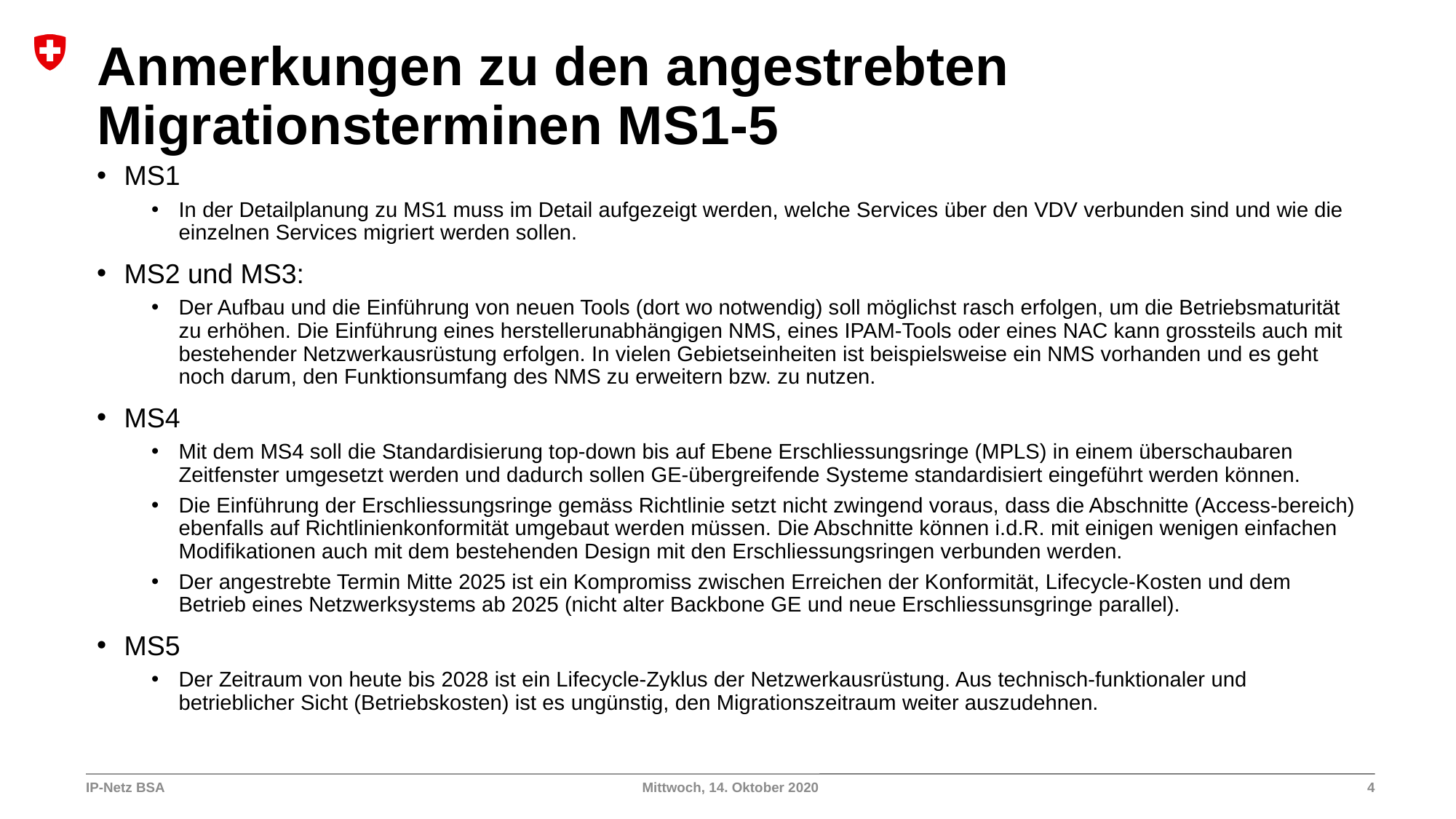

# Anmerkungen zu den angestrebten Migrationsterminen MS1-5
MS1
In der Detailplanung zu MS1 muss im Detail aufgezeigt werden, welche Services über den VDV verbunden sind und wie die einzelnen Services migriert werden sollen.
MS2 und MS3:
Der Aufbau und die Einführung von neuen Tools (dort wo notwendig) soll möglichst rasch erfolgen, um die Betriebsmaturität zu erhöhen. Die Einführung eines herstellerunabhängigen NMS, eines IPAM-Tools oder eines NAC kann grossteils auch mit bestehender Netzwerkausrüstung erfolgen. In vielen Gebietseinheiten ist beispielsweise ein NMS vorhanden und es geht noch darum, den Funktionsumfang des NMS zu erweitern bzw. zu nutzen.
MS4
Mit dem MS4 soll die Standardisierung top-down bis auf Ebene Erschliessungsringe (MPLS) in einem überschaubaren Zeitfenster umgesetzt werden und dadurch sollen GE-übergreifende Systeme standardisiert eingeführt werden können.
Die Einführung der Erschliessungsringe gemäss Richtlinie setzt nicht zwingend voraus, dass die Abschnitte (Access-bereich) ebenfalls auf Richtlinienkonformität umgebaut werden müssen. Die Abschnitte können i.d.R. mit einigen wenigen einfachen Modifikationen auch mit dem bestehenden Design mit den Erschliessungsringen verbunden werden.
Der angestrebte Termin Mitte 2025 ist ein Kompromiss zwischen Erreichen der Konformität, Lifecycle-Kosten und dem Betrieb eines Netzwerksystems ab 2025 (nicht alter Backbone GE und neue Erschliessunsgringe parallel).
MS5
Der Zeitraum von heute bis 2028 ist ein Lifecycle-Zyklus der Netzwerkausrüstung. Aus technisch-funktionaler und betrieblicher Sicht (Betriebskosten) ist es ungünstig, den Migrationszeitraum weiter auszudehnen.
IP-Netz BSA
Mittwoch, 14. Oktober 2020
4